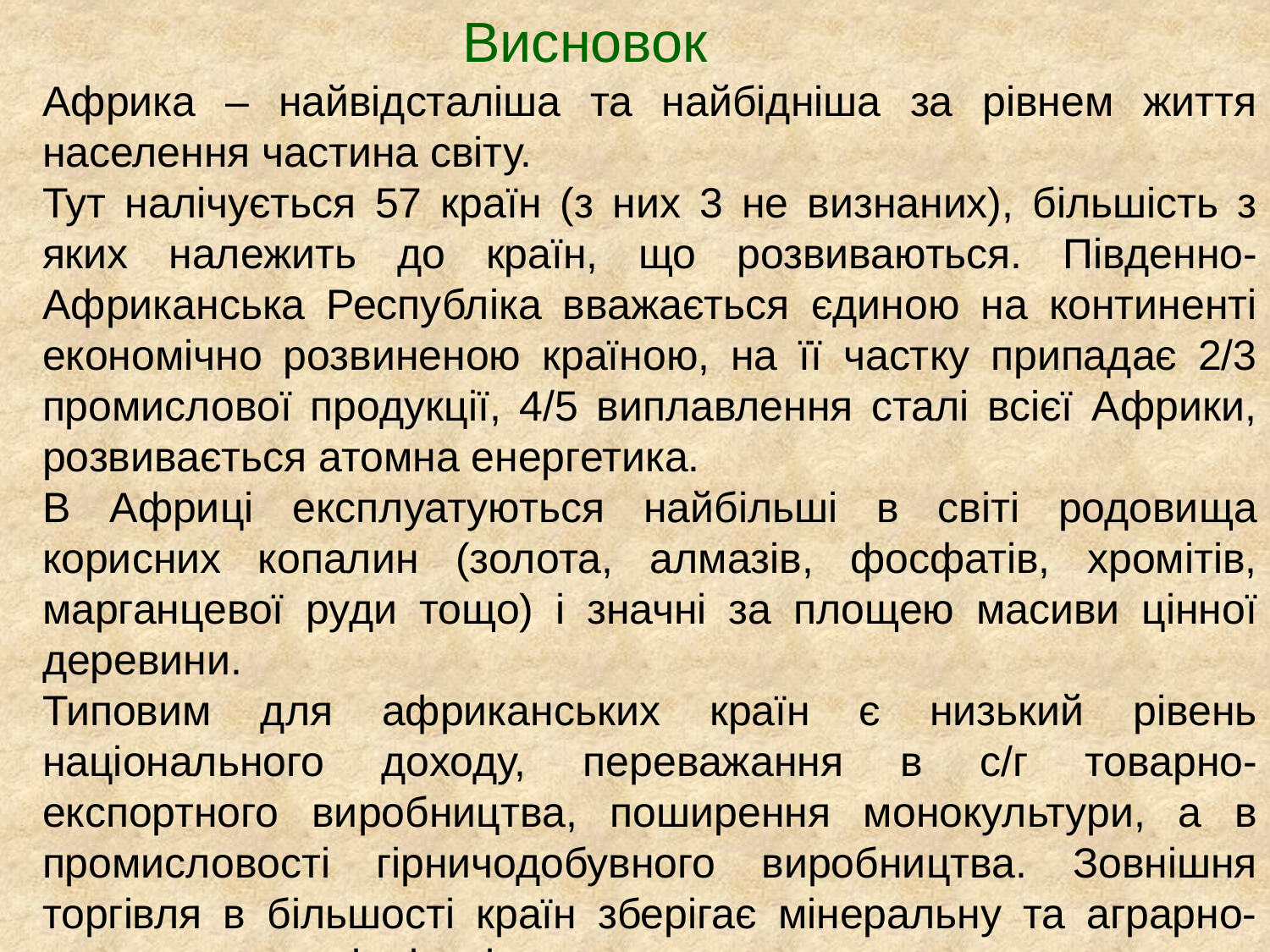

Висновок
Африка – найвідсталіша та найбідніша за рівнем життя населення частина світу.
Тут налічується 57 країн (з них 3 не визнаних), більшість з яких належить до країн, що розвиваються. Південно-Африканська Республіка вважається єдиною на континенті економічно розвиненою країною, на її частку припадає 2/3 промислової продукції, 4/5 виплавлення сталі всієї Африки, розвивається атомна енергетика.
В Африці експлуатуються найбільші в світі родовища корисних копалин (золота, алмазів, фосфатів, хромітів, марганцевої руди тощо) і значні за площею масиви цінної деревини.
Типовим для африканських країн є низький рівень національного доходу, переважання в с/г товарно-експортного виробництва, поширення монокультури, а в промисловості гірничодобувного виробництва. Зовнішня торгівля в більшості країн зберігає мінеральну та аграрно-сировинну спеціалізацію експорту.
Останні роки швидкими темпами розвивається туризм.